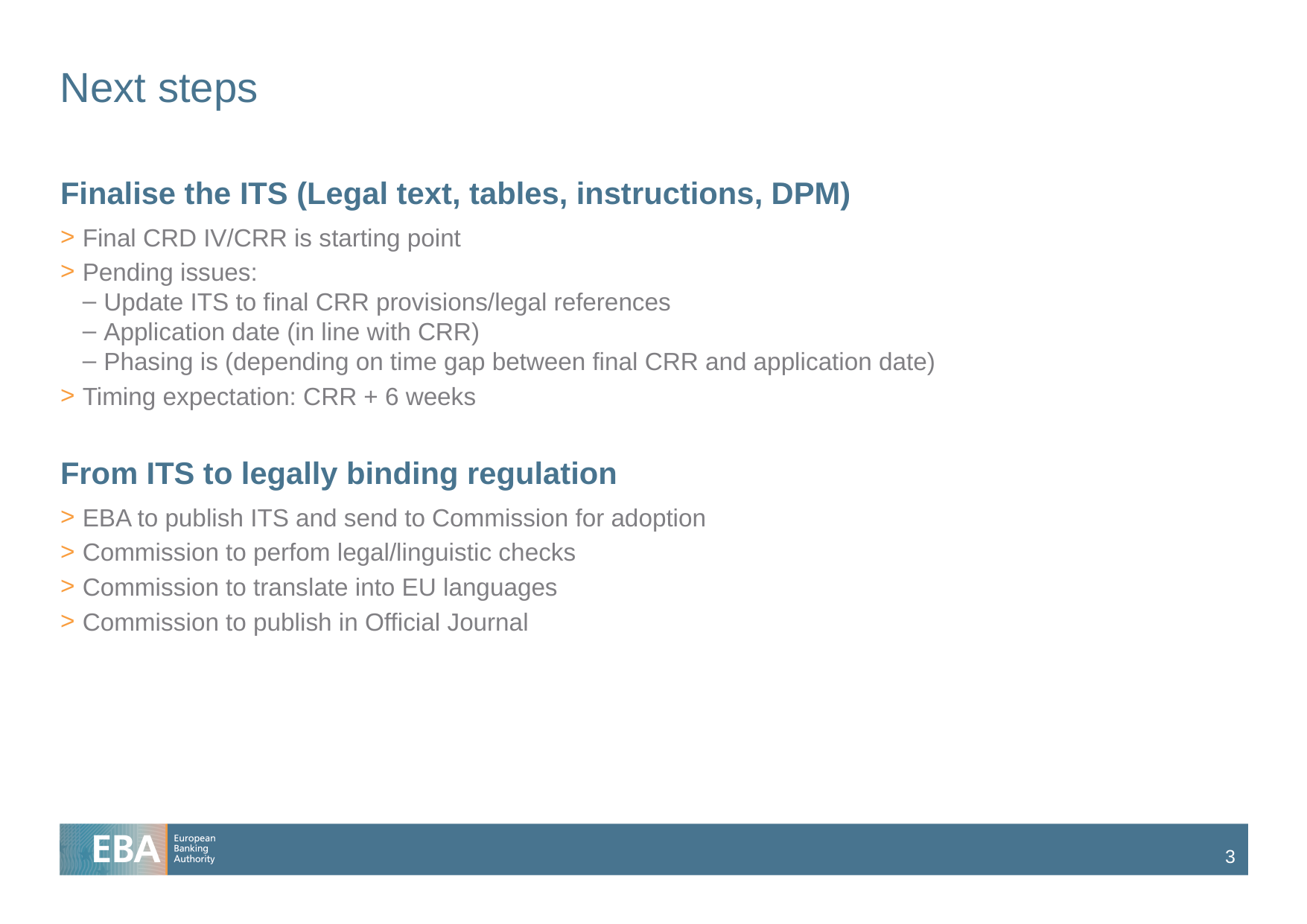

# Next steps
Finalise the ITS (Legal text, tables, instructions, DPM)
Final CRD IV/CRR is starting point
Pending issues:
Update ITS to final CRR provisions/legal references
Application date (in line with CRR)
Phasing is (depending on time gap between final CRR and application date)
Timing expectation: CRR + 6 weeks

From ITS to legally binding regulation
EBA to publish ITS and send to Commission for adoption
Commission to perfom legal/linguistic checks
Commission to translate into EU languages
Commission to publish in Official Journal